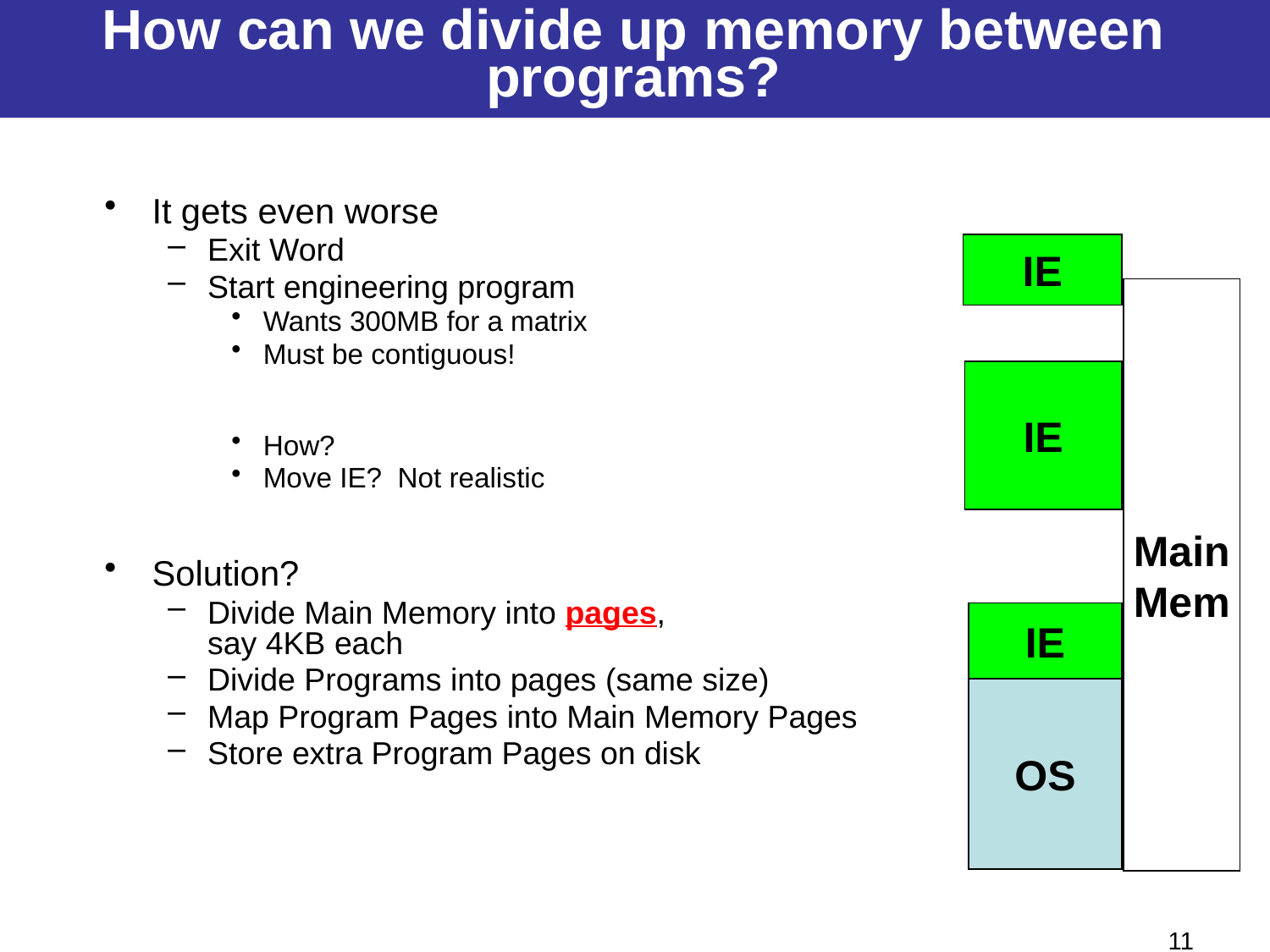

# How can we divide up memory between programs?
It gets even worse
Exit Word
Start engineering program
Wants 300MB for a matrix
Must be contiguous!

How?
Move IE?  Not realistic

Solution?
Divide Main Memory into pages,
say 4KB each
Divide Programs into pages (same size)
Map Program Pages into Main Memory Pages
Store extra Program Pages on disk

IE
Main
Mem
IE
IE
OS
11